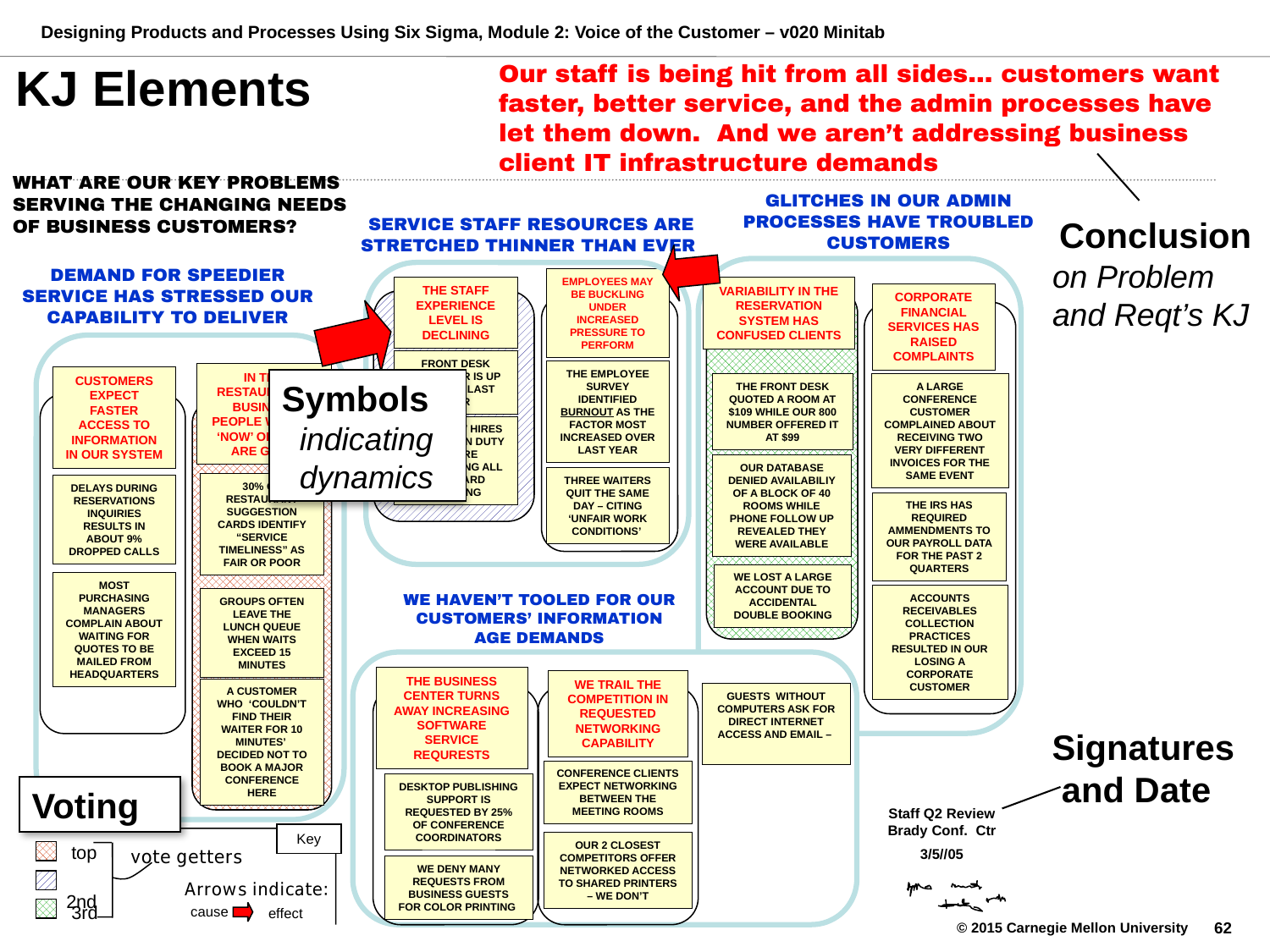

Our staff is being hit from all sides… customers want faster, better service, and the admin processes have let them down.  And we aren’t addressing business client IT infrastructure demands
# KJ Elements
WHAT ARE OUR KEY PROBLEMS SERVING THE CHANGING NEEDS OF BUSINESS CUSTOMERS?
GLITCHES IN OUR ADMIN PROCESSES HAVE TROUBLED CUSTOMERS
SERVICE STAFF RESOURCES ARE STRETCHED THINNER THAN EVER
Conclusion

on Problem and Reqt’s KJ
DEMAND FOR SPEEDIER SERVICE HAS STRESSED OUR CAPABILITY TO DELIVER

EMPLOYEES MAY BE BUCKLING UNDER INCREASED PRESSURE TO PERFORM

THE STAFF EXPERIENCE LEVEL IS DECLINING
VARIABILITY IN THE RESERVATION SYSTEM HAS CONFUSED CLIENTS
CORPORATE FINANCIAL SERVICES HAS RAISED COMPLAINTS

FRONT DESK TURNOVER IS UP 1/3 OVER LAST YEAR
THE EMPLOYEE SURVEY IDENTIFIED BURNOUT AS THE FACTOR MOST INCREASED OVER LAST YEAR
IN THE RESTAURANT – BUSINESS PEOPLE WANT IT ‘NOW’ OR THEY ARE GONE
CUSTOMERS EXPECT FASTER ACCESS TO INFORMATION IN OUR SYSTEM
Symbols
  indicating
  dynamics
THE FRONT DESK QUOTED A ROOM AT $109 WHILE OUR 800 NUMBER OFFERED IT AT $99
A LARGE CONFERENCE CUSTOMER COMPLAINED ABOUT RECEIVING TWO VERY DIFFERENT INVOICES FOR THE SAME EVENT

MOST NEW HIRES ARE PUT ON DUTY BEFORE COMPLETING ALL STANDARD TRAINING
OUR DATABASE DENIED AVAILABILIY OF A BLOCK OF 40 ROOMS WHILE PHONE FOLLOW UP REVEALED THEY WERE AVAILABLE
THREE WAITERS QUIT THE SAME DAY – CITING ‘UNFAIR WORK CONDITIONS’
30% OF RESTAURANT SUGGESTION CARDS IDENTIFY “SERVICE TIMELINESS” AS FAIR OR POOR
DELAYS DURING RESERVATIONS INQUIRIES RESULTS IN ABOUT 9% DROPPED CALLS
THE IRS HAS REQUIRED AMMENDMENTS TO OUR PAYROLL DATA FOR THE PAST 2 QUARTERS
WE LOST A LARGE ACCOUNT DUE TO ACCIDENTAL DOUBLE BOOKING
MOST PURCHASING MANAGERS COMPLAIN ABOUT WAITING FOR QUOTES TO BE MAILED FROM HEADQUARTERS
WE HAVEN’T TOOLED FOR OUR CUSTOMERS’ INFORMATION AGE DEMANDS
ACCOUNTS RECEIVABLES COLLECTION PRACTICES RESULTED IN OUR LOSING A CORPORATE CUSTOMER
GROUPS OFTEN LEAVE THE LUNCH QUEUE WHEN WAITS EXCEED 15 MINUTES

THE BUSINESS CENTER TURNS AWAY INCREASING SOFTWARE SERVICE REQURESTS
WE TRAIL THE COMPETITION IN REQUESTED NETWORKING CAPABILITY
A CUSTOMER WHO  ‘COULDN’T FIND THEIR WAITER FOR 10 MINUTES’  DECIDED NOT TO BOOK A MAJOR CONFERENCE HERE
GUESTS  WITHOUT COMPUTERS ASK FOR DIRECT INTERNET ACCESS AND EMAIL –

Signatures
 and Date
CONFERENCE CLIENTS EXPECT NETWORKING BETWEEN THE MEETING ROOMS
DESKTOP PUBLISHING SUPPORT IS REQUESTED BY 25% OF CONFERENCE COORDINATORS
Voting
Staff Q2 Review
Brady Conf.  Ctr
3/5//05
Key

OUR 2 CLOSEST COMPETITORS OFFER NETWORKED ACCESS TO SHARED PRINTERS – WE DON’T
 top
vote getters

WE DENY MANY REQUESTS FROM BUSINESS GUESTS FOR COLOR PRINTING
 2nd

Arrows indicate:

 3rd
cause

effect